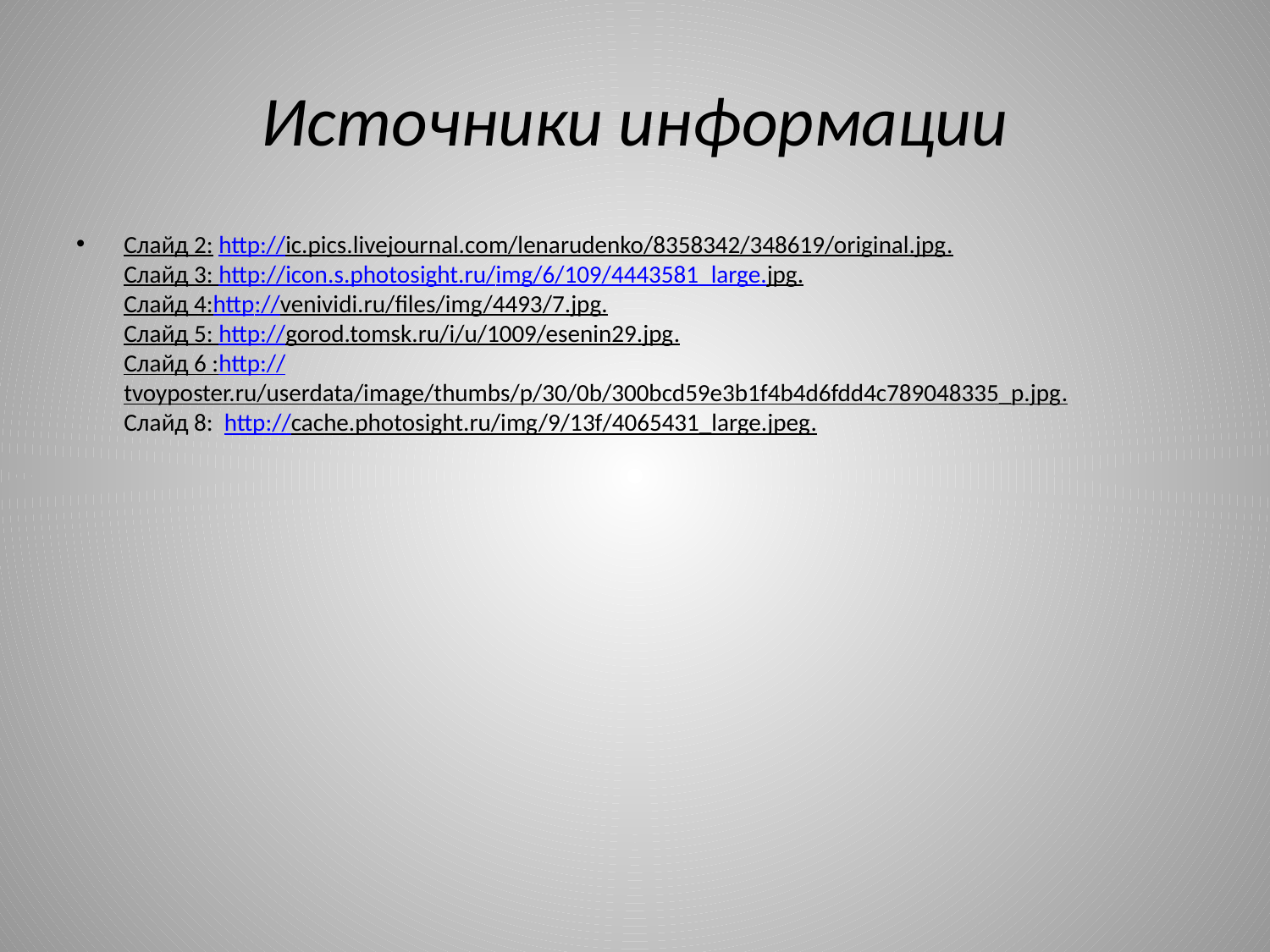

# Источники информации
Слайд 2: http://ic.pics.livejournal.com/lenarudenko/8358342/348619/original.jpg.
Слайд 3: http://icon.s.photosight.ru/img/6/109/4443581_large.jpg.
Слайд 4:http://venividi.ru/files/img/4493/7.jpg.
Слайд 5: http://gorod.tomsk.ru/i/u/1009/esenin29.jpg.
Слайд 6 :http://tvoyposter.ru/userdata/image/thumbs/p/30/0b/300bcd59e3b1f4b4d6fdd4c789048335_p.jpg.
Слайд 8:  http://cache.photosight.ru/img/9/13f/4065431_large.jpeg.